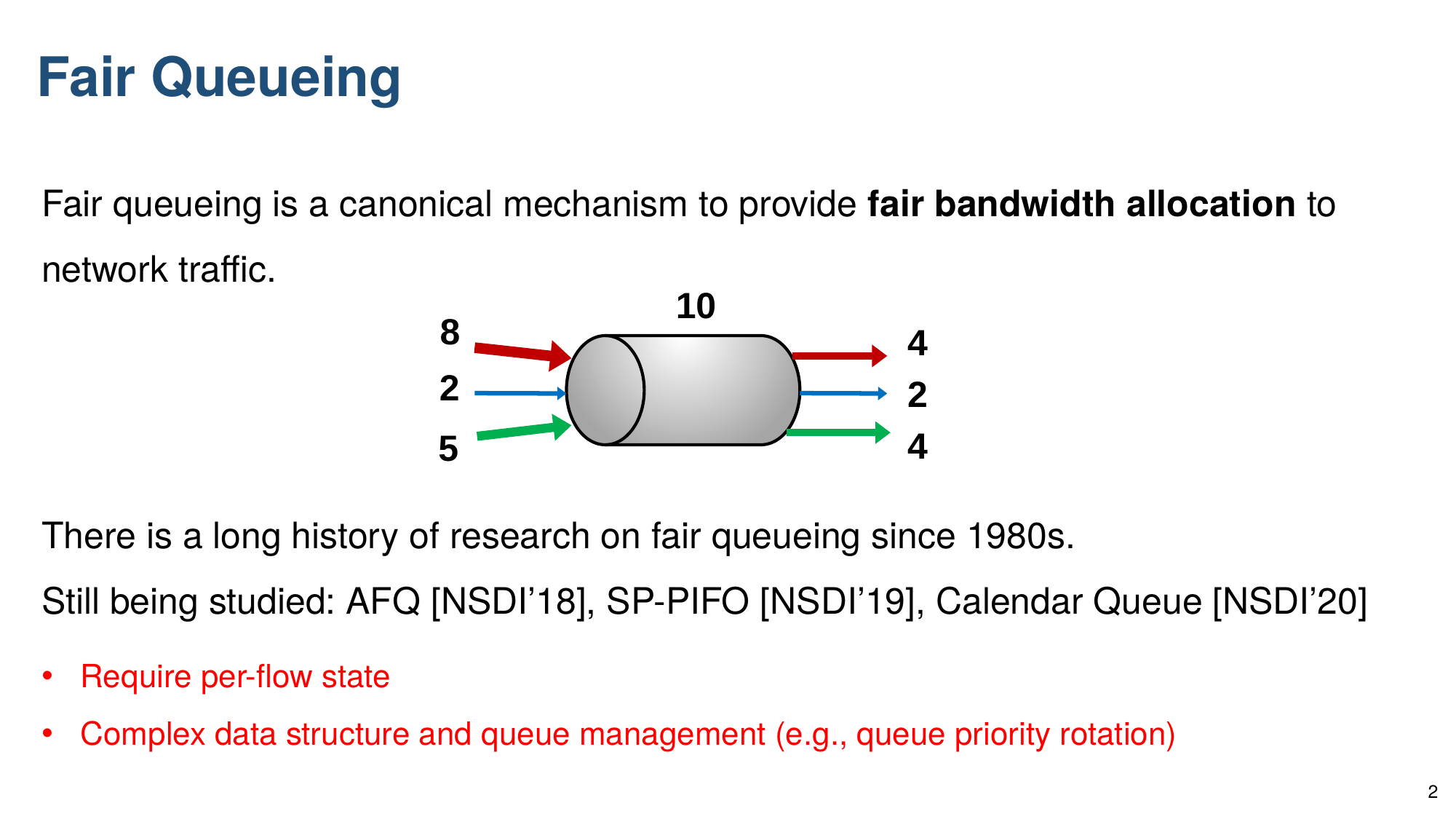

# Fair Queueing
Fair queueing is a canonical mechanism to provide fair bandwidth allocation to network traffic.
10
8
4

2
2
4
5
There is a long history of research on fair queueing since 1980s.
Still being studied: AFQ [NSDI’18], SP-PIFO [NSDI’19], Calendar Queue [NSDI’20]
Require per-flow state
Complex data structure and queue management (e.g., queue priority rotation)

2